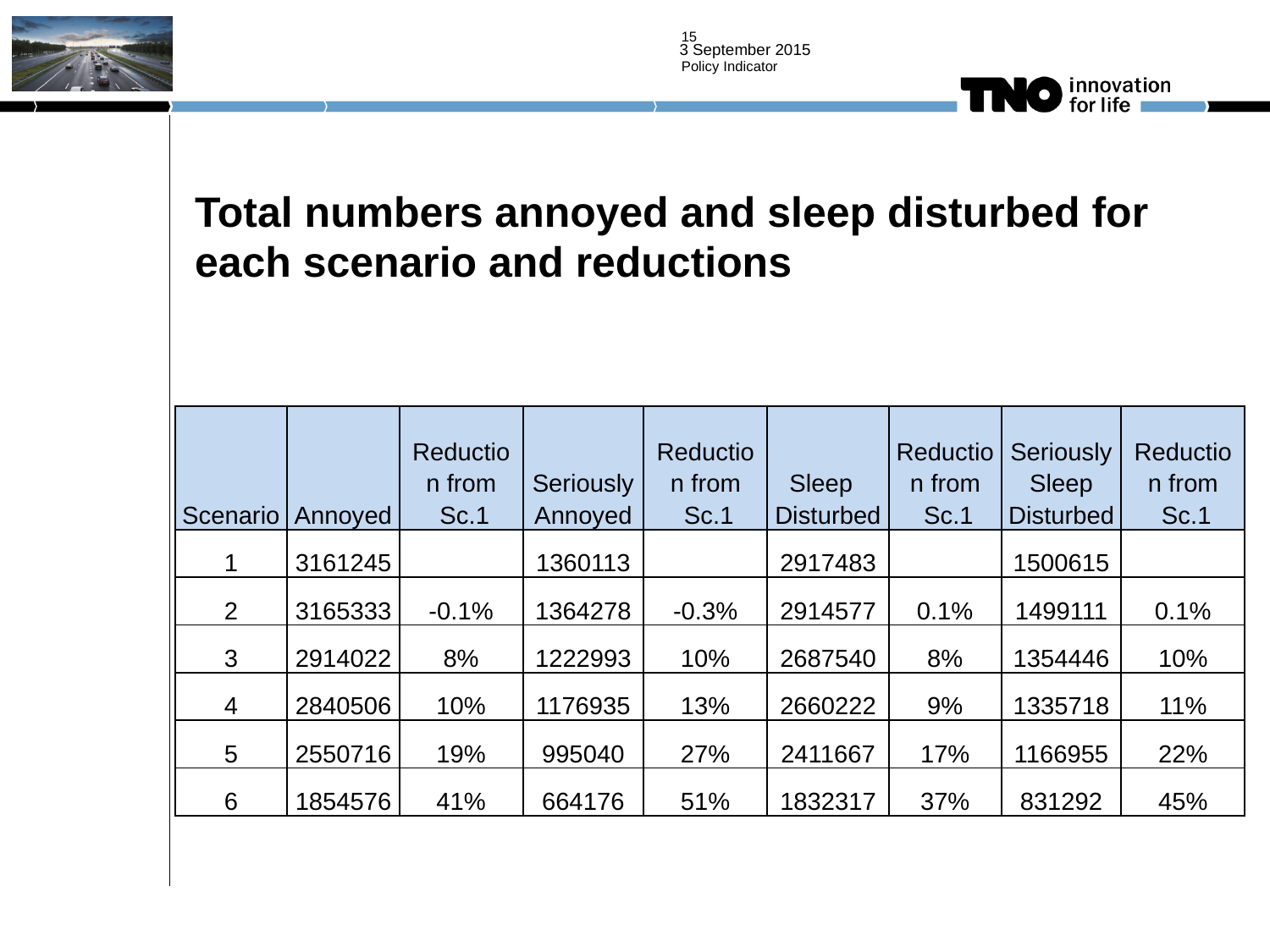

15
Policy Indicator
# Total numbers annoyed and sleep disturbed for each scenario and reductions
| Scenario | Annoyed | Reduction from Sc.1 | Seriously Annoyed | Reduction from Sc.1 | Sleep Disturbed | Reduction from Sc.1 | Seriously Sleep Disturbed | Reduction from Sc.1 |
| --- | --- | --- | --- | --- | --- | --- | --- | --- |
| 1 | 3161245 |  | 1360113 |  | 2917483 |  | 1500615 |  |
| 2 | 3165333 | -0.1% | 1364278 | -0.3% | 2914577 | 0.1% | 1499111 | 0.1% |
| 3 | 2914022 | 8% | 1222993 | 10% | 2687540 | 8% | 1354446 | 10% |
| 4 | 2840506 | 10% | 1176935 | 13% | 2660222 | 9% | 1335718 | 11% |
| 5 | 2550716 | 19% | 995040 | 27% | 2411667 | 17% | 1166955 | 22% |
| 6 | 1854576 | 41% | 664176 | 51% | 1832317 | 37% | 831292 | 45% |